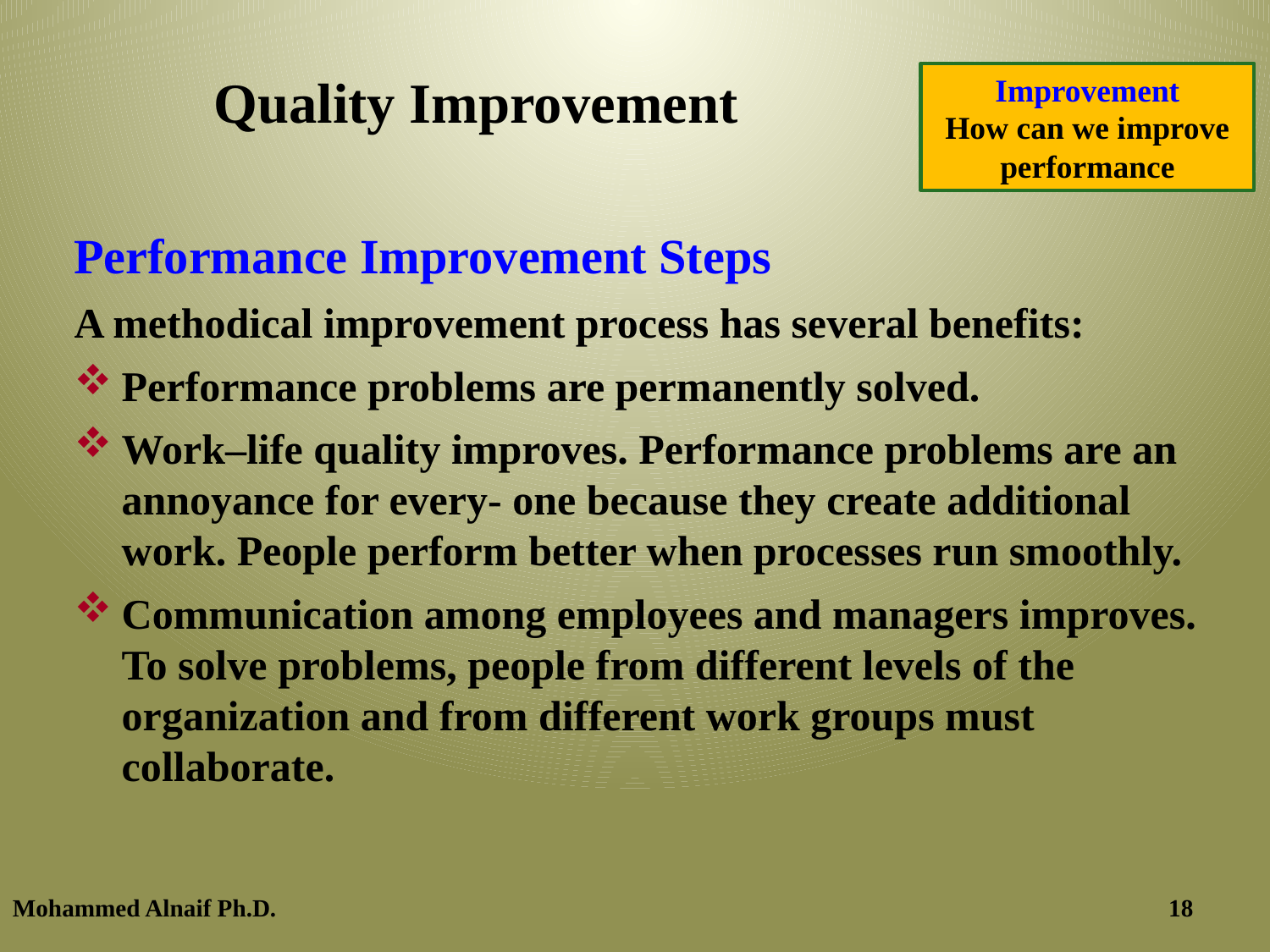

# Quality Improvement
Improvement
How can we improve performance
Performance Improvement Steps
A methodical improvement process has several benefits:
Performance problems are permanently solved.
Work–life quality improves. Performance problems are an annoyance for every- one because they create additional work. People perform better when processes run smoothly.
Communication among employees and managers improves. To solve problems, people from different levels of the organization and from different work groups must collaborate.
Mohammed Alnaif Ph.D.
11/20/2016
18